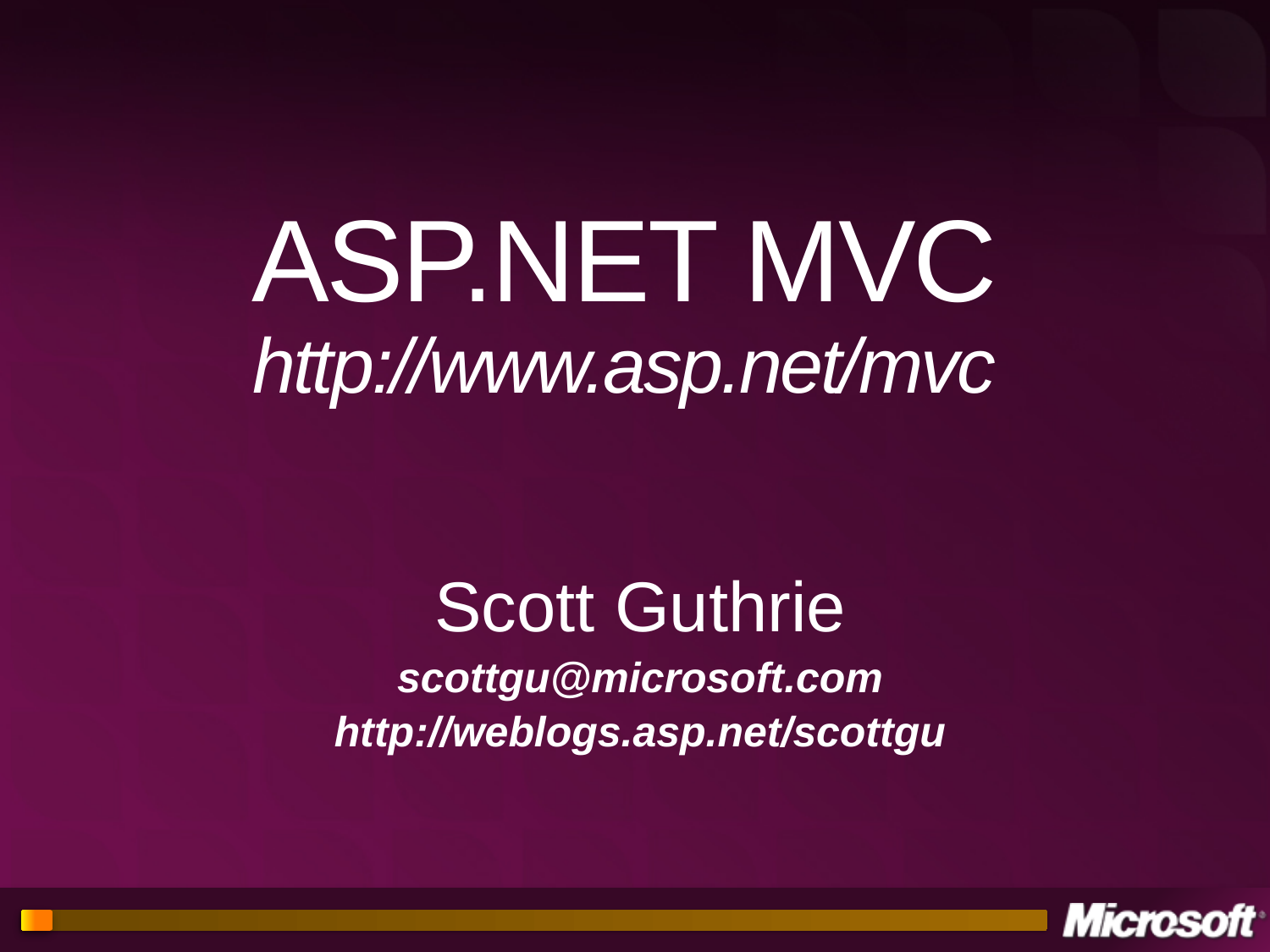

# ASP.NET MVC http://www.asp.net/mvc
Scott Guthrie
scottgu@microsoft.com
http://weblogs.asp.net/scottgu